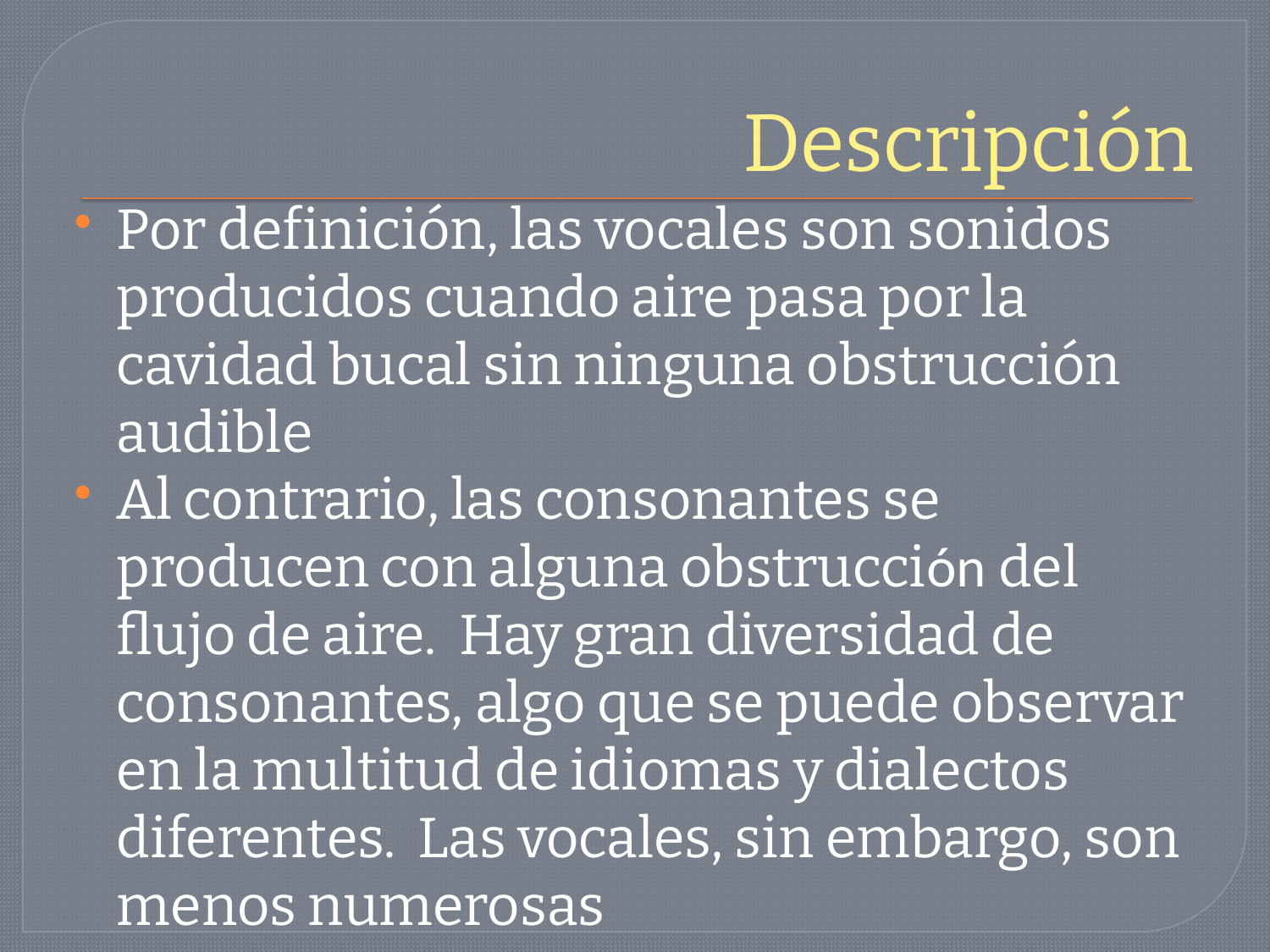

# Descripción
Por definición, las vocales son sonidos producidos cuando aire pasa por la cavidad bucal sin ninguna obstrucción audible
Al contrario, las consonantes se producen con alguna obstrucción del flujo de aire.  Hay gran diversidad de consonantes, algo que se puede observar en la multitud de idiomas y dialectos diferentes.  Las vocales, sin embargo, son menos numerosas